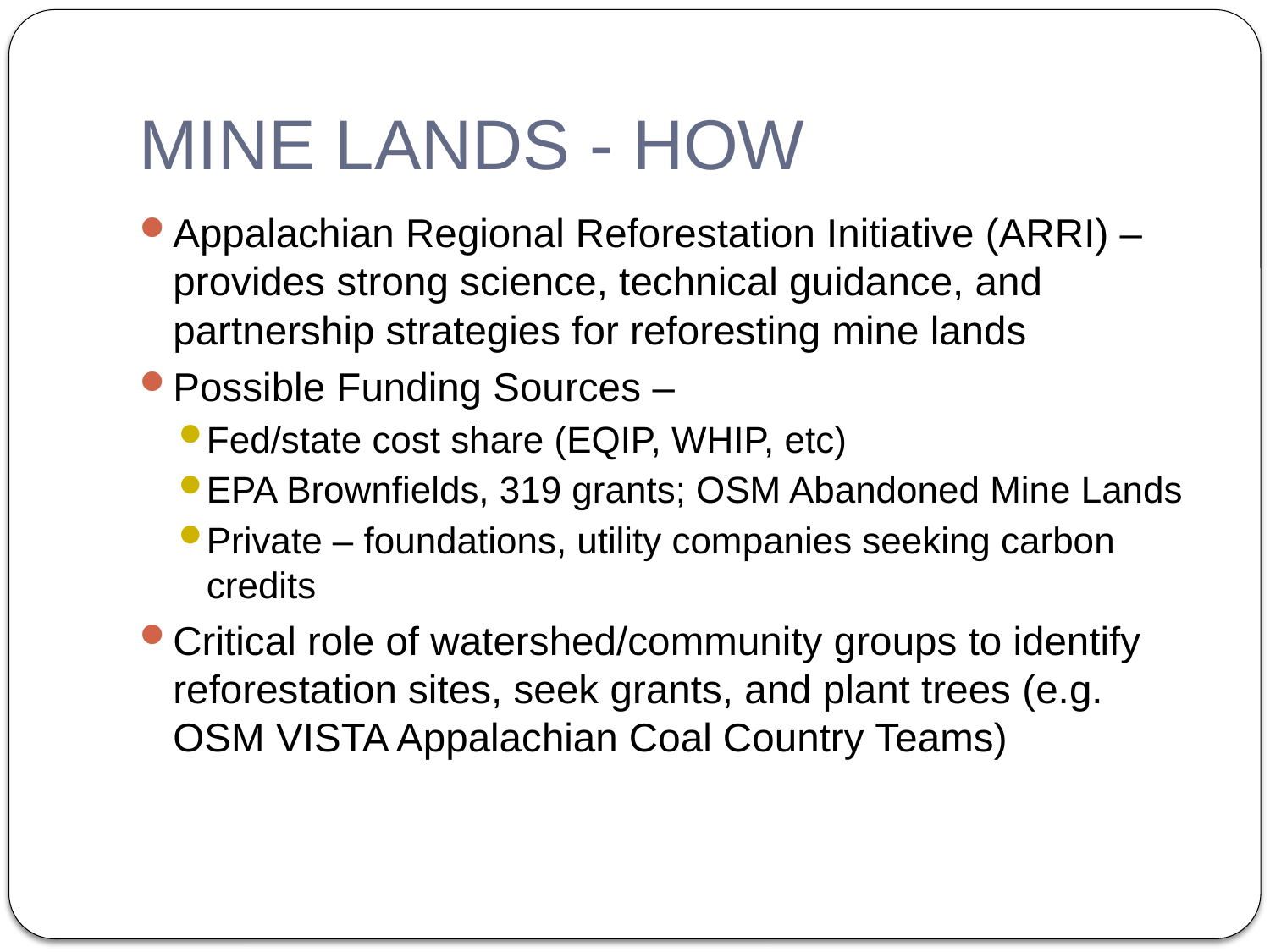

# MINE LANDS - HOW
Appalachian Regional Reforestation Initiative (ARRI) – provides strong science, technical guidance, and partnership strategies for reforesting mine lands
Possible Funding Sources –
Fed/state cost share (EQIP, WHIP, etc)
EPA Brownfields, 319 grants; OSM Abandoned Mine Lands
Private – foundations, utility companies seeking carbon credits
Critical role of watershed/community groups to identify reforestation sites, seek grants, and plant trees (e.g. OSM VISTA Appalachian Coal Country Teams)